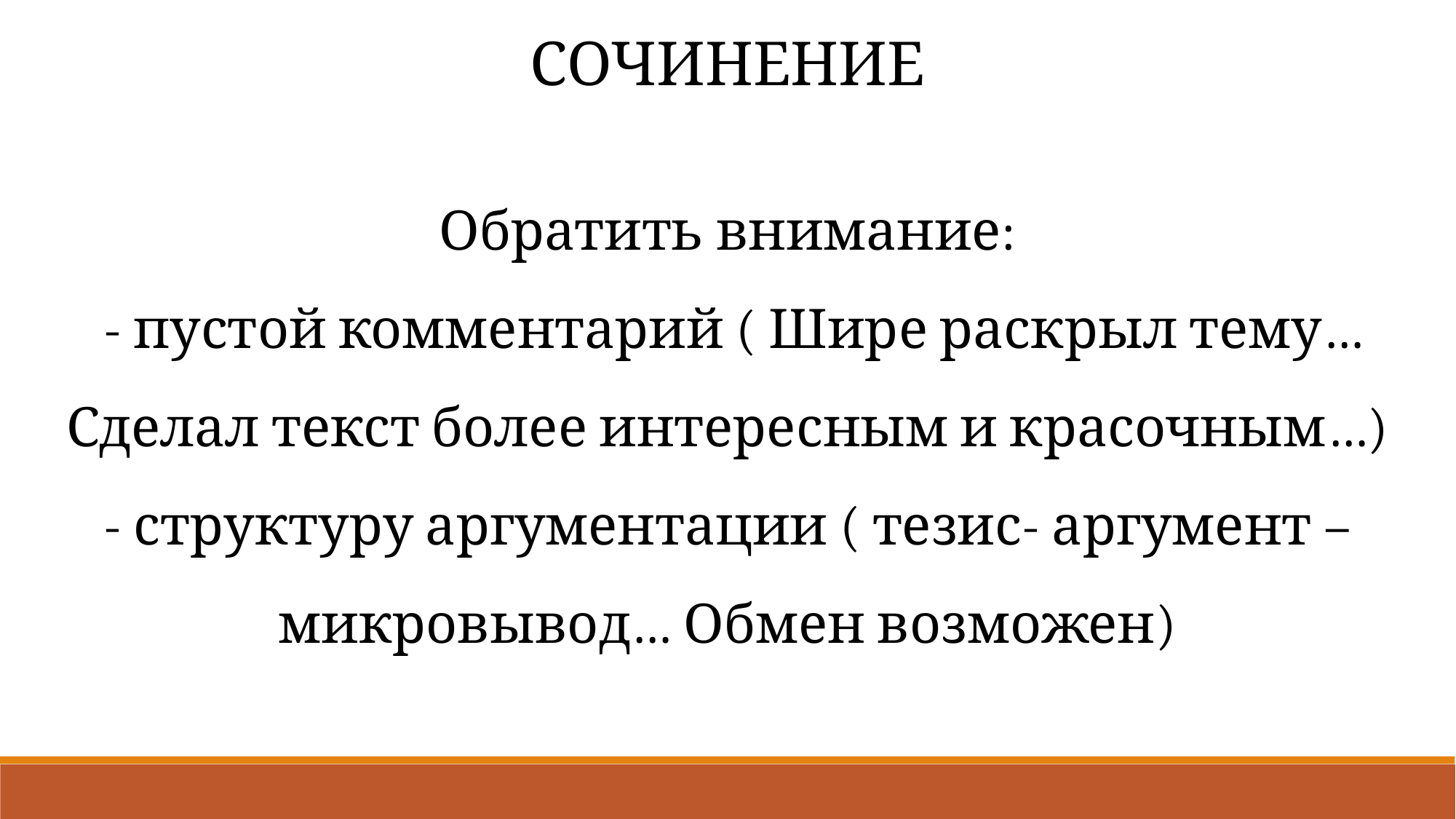

СОЧИНЕНИЕ

Обратить внимание:
 - пустой комментарий ( Шире раскрыл тему… Сделал текст более интересным и красочным…)
- структуру аргументации ( тезис- аргумент –микровывод… Обмен возможен)